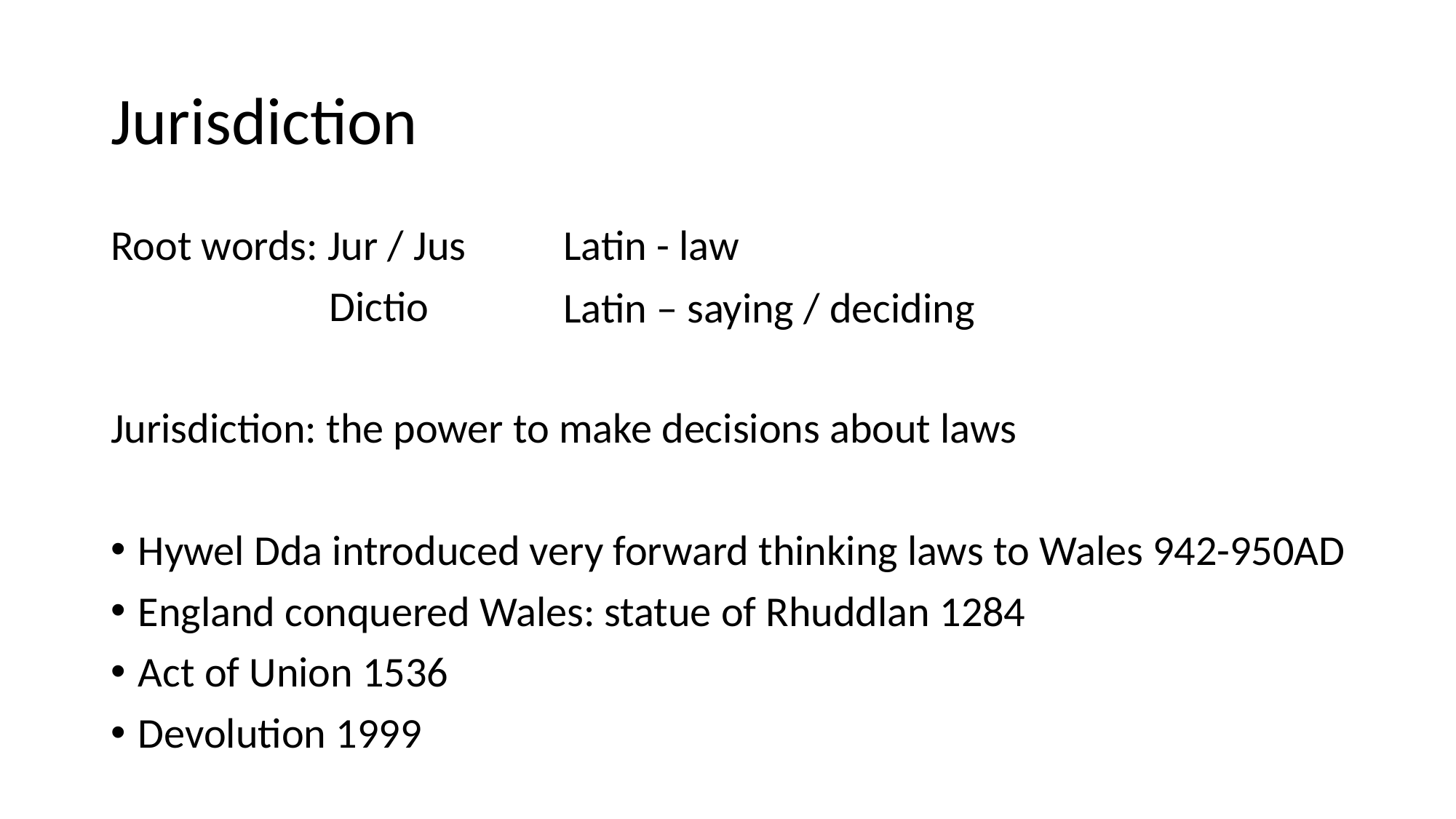

# Jurisdiction
Latin - law
Root words: Jur / Jus
		Dictio

Jurisdiction: the power to make decisions about laws

Hywel Dda introduced very forward thinking laws to Wales 942-950AD
England conquered Wales: statue of Rhuddlan 1284
Act of Union 1536
Devolution 1999

Latin – saying / deciding